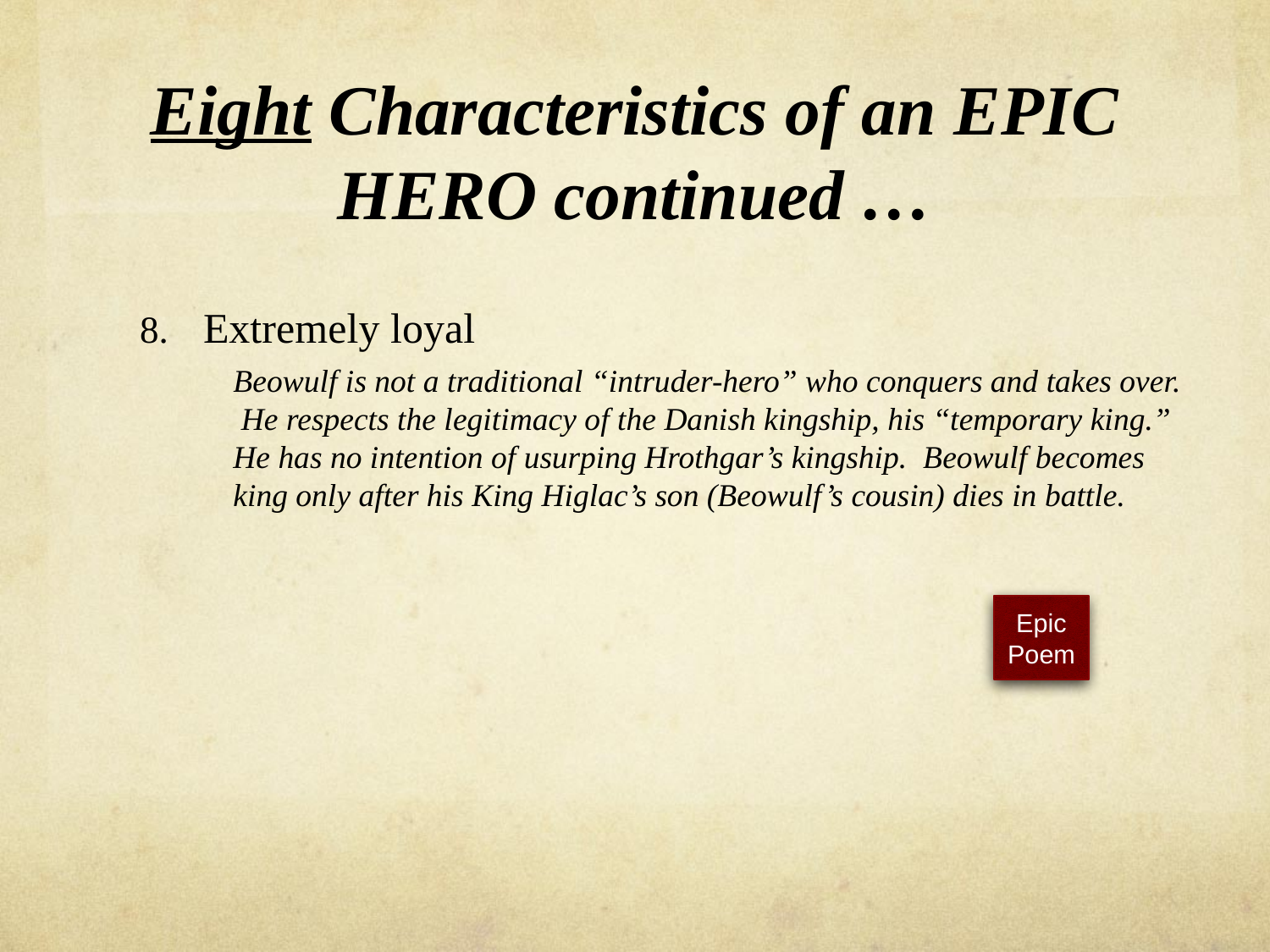

# Eight Characteristics of an EPIC HERO continued …
Extremely loyal

Beowulf is not a traditional “intruder-hero” who conquers and takes over.  He respects the legitimacy of the Danish kingship, his “temporary king.”  He has no intention of usurping Hrothgar’s kingship.  Beowulf becomes king only after his King Higlac’s son (Beowulf’s cousin) dies in battle.
Epic Poem